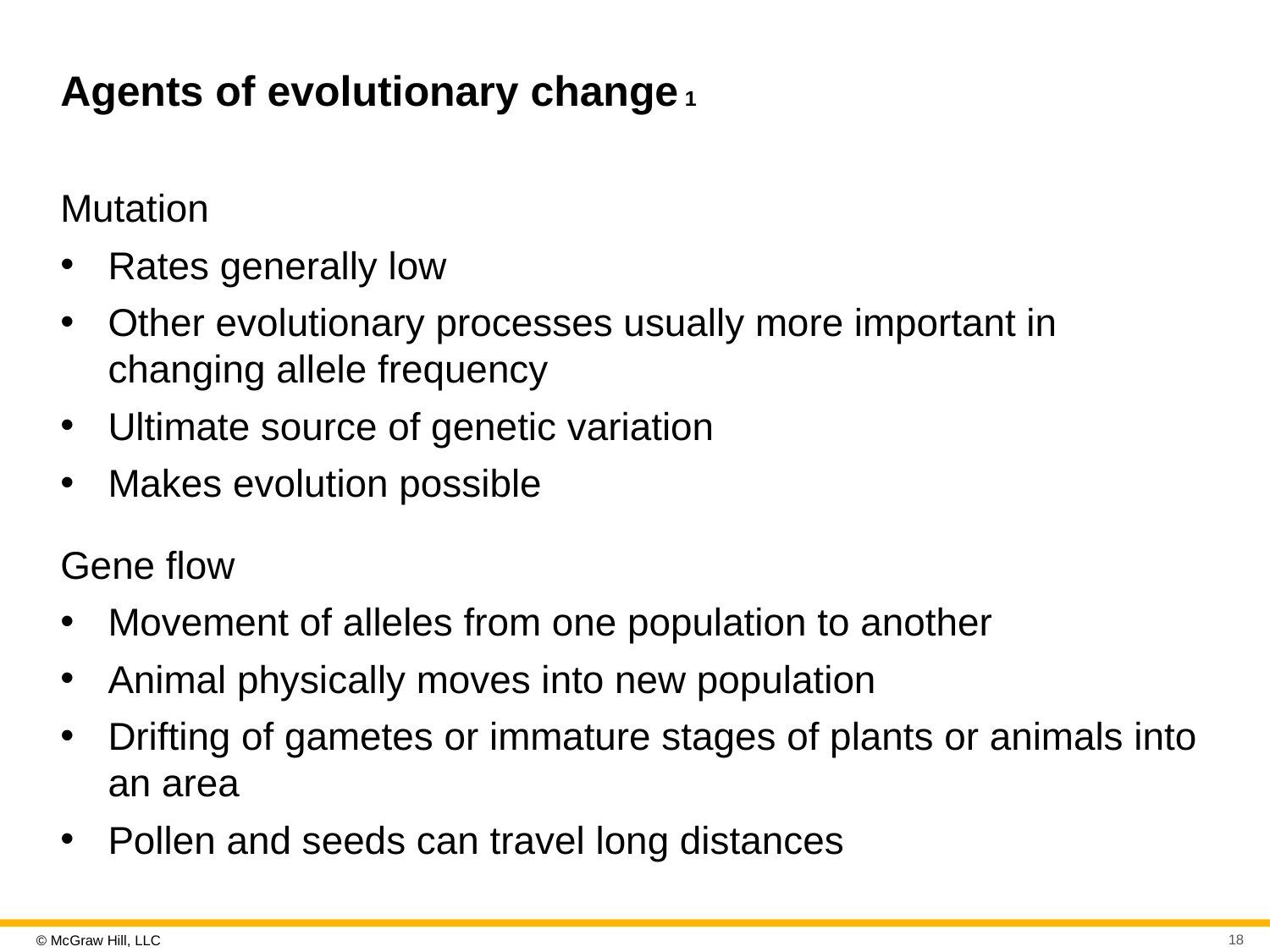

# Agents of evolutionary change 1
Mutation
Rates generally low
Other evolutionary processes usually more important in changing allele frequency
Ultimate source of genetic variation
Makes evolution possible
Gene flow
Movement of alleles from one population to another
Animal physically moves into new population
Drifting of gametes or immature stages of plants or animals into an area
Pollen and seeds can travel long distances
18